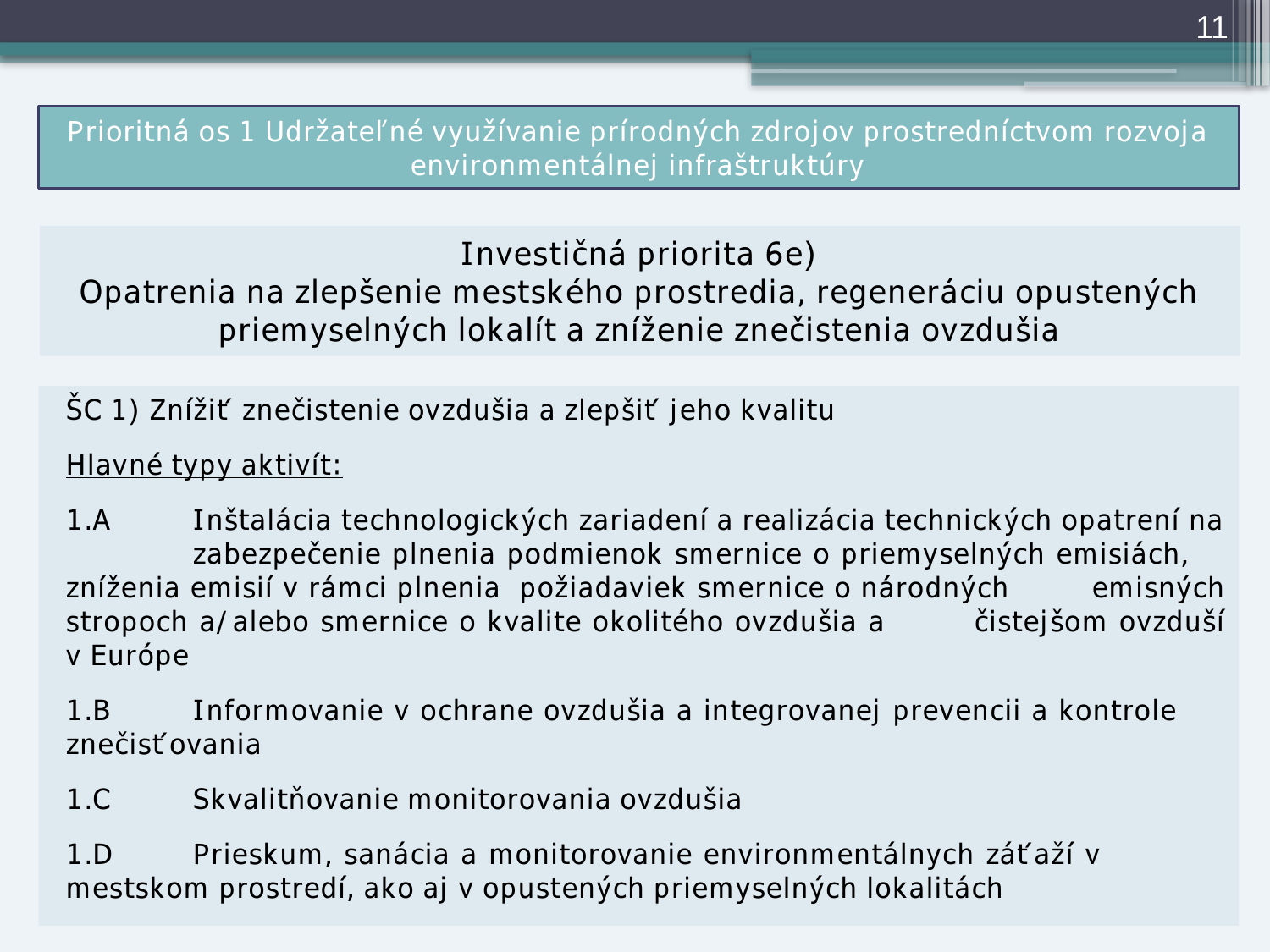

11
Prioritná os 1 Udržateľné využívanie prírodných zdrojov prostredníctvom rozvoja environmentálnej infraštruktúry
# Investičná priorita 6e) Opatrenia na zlepšenie mestského prostredia, regeneráciu opustených priemyselných lokalít a zníženie znečistenia ovzdušia
ŠC 1) Znížiť znečistenie ovzdušia a zlepšiť jeho kvalitu
Hlavné typy aktivít:
1.A	Inštalácia technologických zariadení a realizácia technických opatrení na 	zabezpečenie plnenia podmienok smernice o priemyselných emisiách, 	zníženia emisií v rámci plnenia  požiadaviek smernice o národných 	emisných stropoch a/alebo smernice o kvalite okolitého ovzdušia a 	čistejšom ovzduší v Európe
1.B	Informovanie v ochrane ovzdušia a integrovanej prevencii a kontrole 	znečisťovania
1.C	Skvalitňovanie monitorovania ovzdušia
1.D	Prieskum, sanácia a monitorovanie environmentálnych záťaží v 	mestskom prostredí, ako aj v opustených priemyselných lokalitách